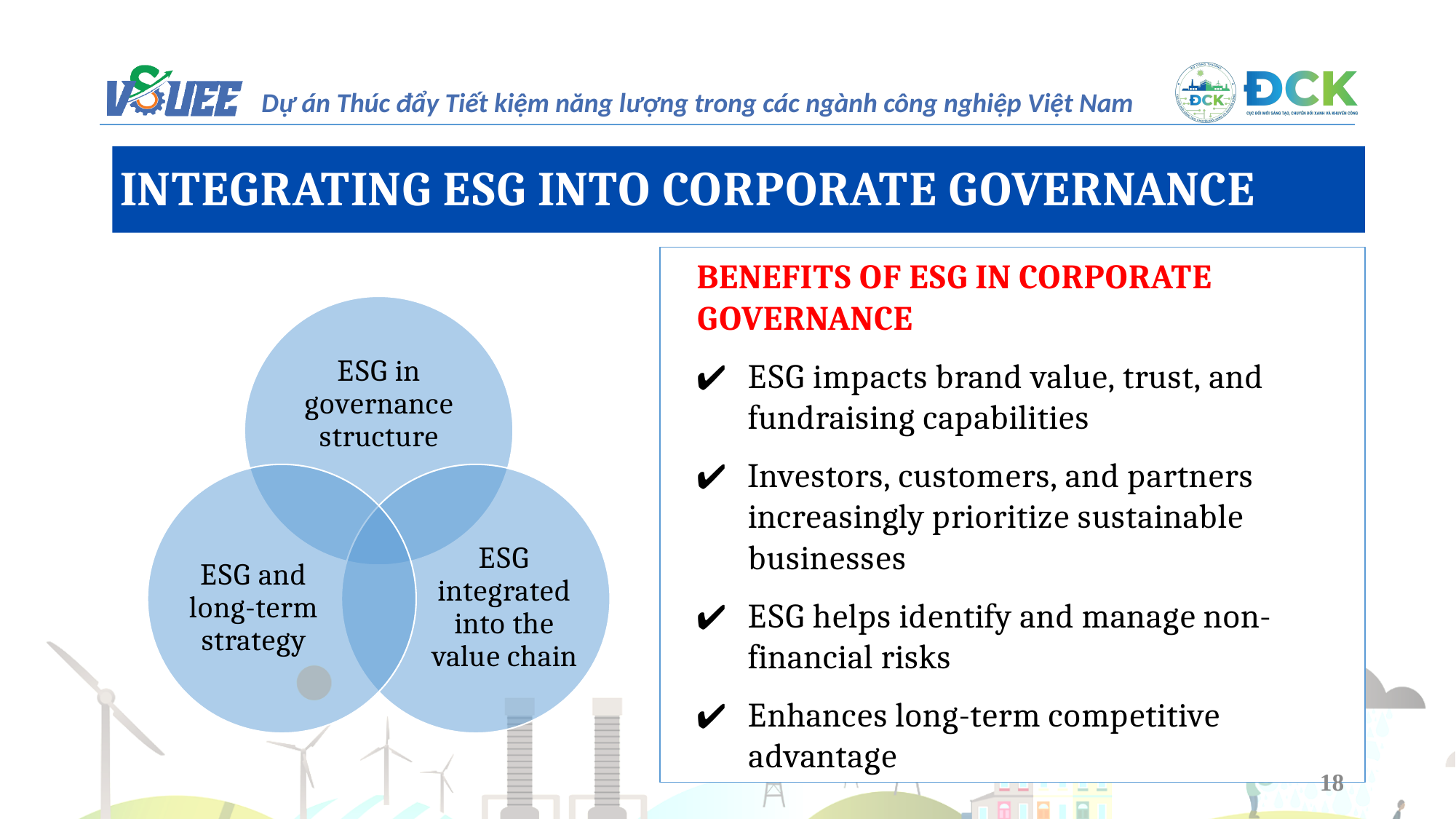

INTEGRATING ESG INTO CORPORATE GOVERNANCE
BENEFITS OF ESG IN CORPORATE GOVERNANCE
ESG impacts brand value, trust, and fundraising capabilities
Investors, customers, and partners increasingly prioritize sustainable businesses
ESG helps identify and manage non-financial risks
Enhances long-term competitive advantage

ESG in governance structure

ESG and long-term strategy
ESG integrated into the value chain
18